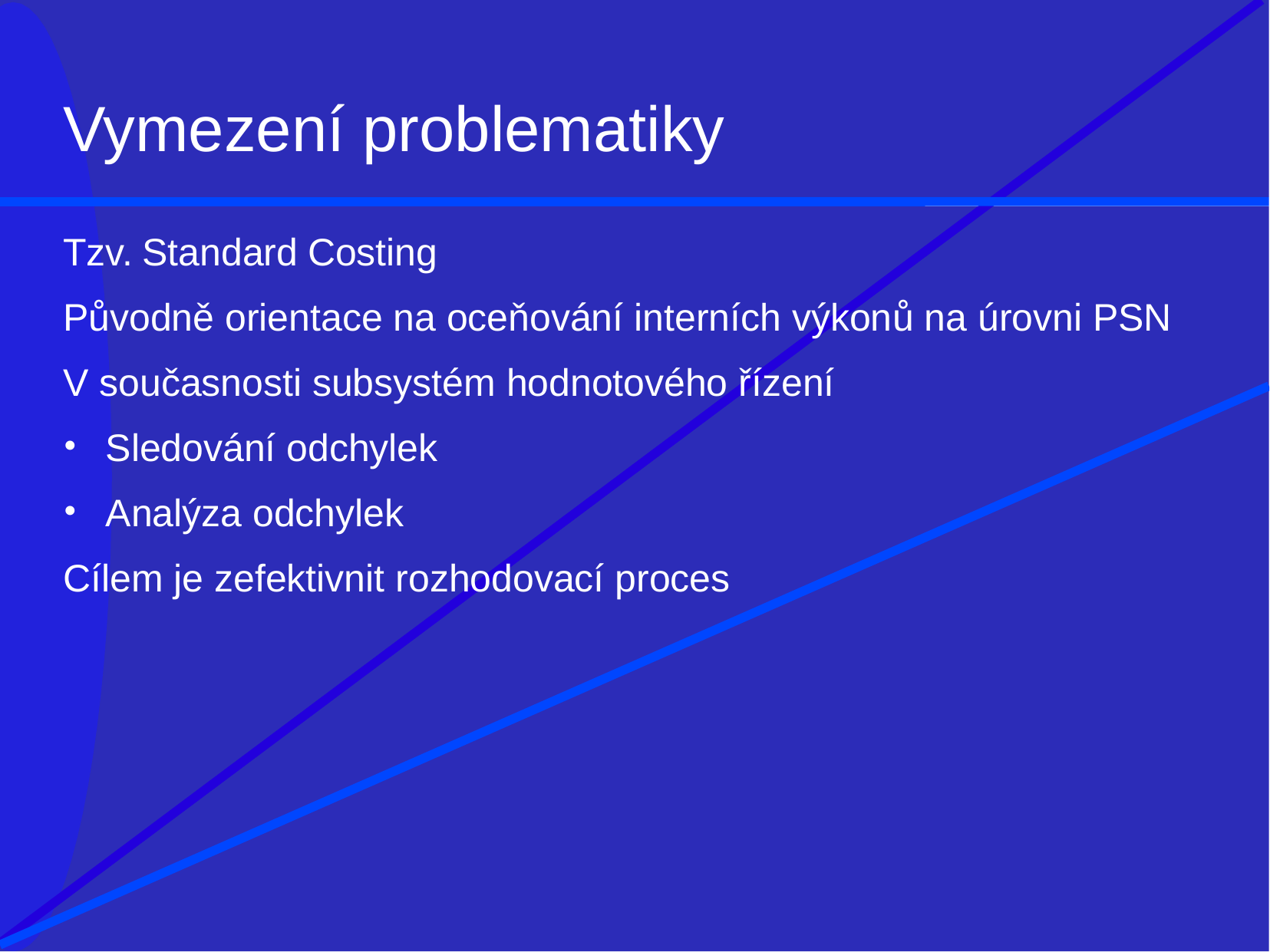

# Vymezení problematiky
Tzv. Standard Costing
Původně orientace na oceňování interních výkonů na úrovni PSN V současnosti subsystém hodnotového řízení
Sledování odchylek
Analýza odchylek
Cílem je zefektivnit rozhodovací proces